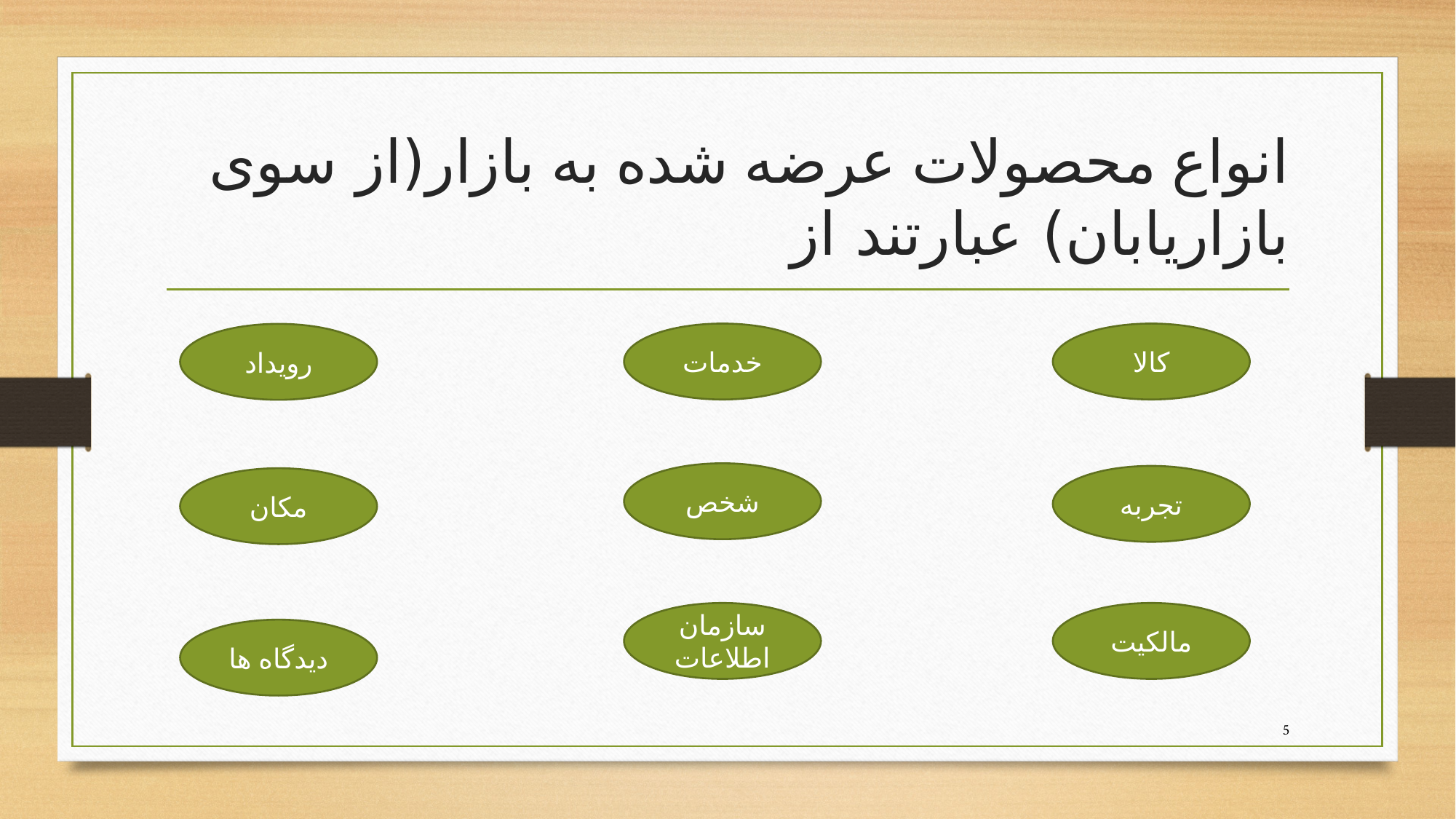

# انواع محصولات عرضه شده به بازار(از سوی بازاریابان) عبارتند از
خدمات
کالا
رویداد
شخص
تجربه
مکان
مالکیت
سازمان اطلاعات
دیدگاه ها
5